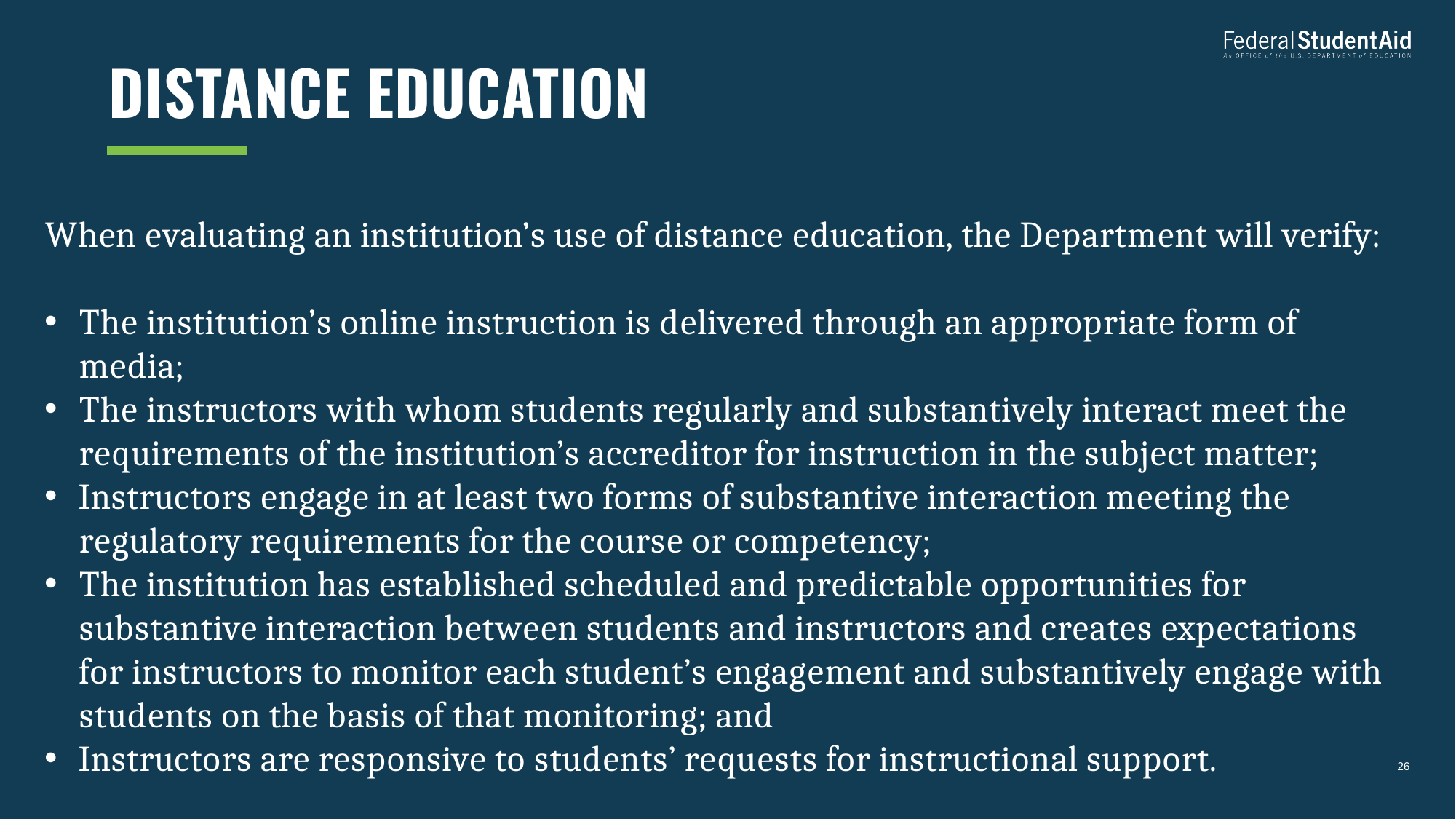

# Distance education
When evaluating an institution’s use of distance education, the Department will verify:

The institution’s online instruction is delivered through an appropriate form of media;
The instructors with whom students regularly and substantively interact meet the requirements of the institution’s accreditor for instruction in the subject matter;
Instructors engage in at least two forms of substantive interaction meeting the regulatory requirements for the course or competency;
The institution has established scheduled and predictable opportunities for substantive interaction between students and instructors and creates expectations for instructors to monitor each student’s engagement and substantively engage with students on the basis of that monitoring; and
Instructors are responsive to students’ requests for instructional support.
26